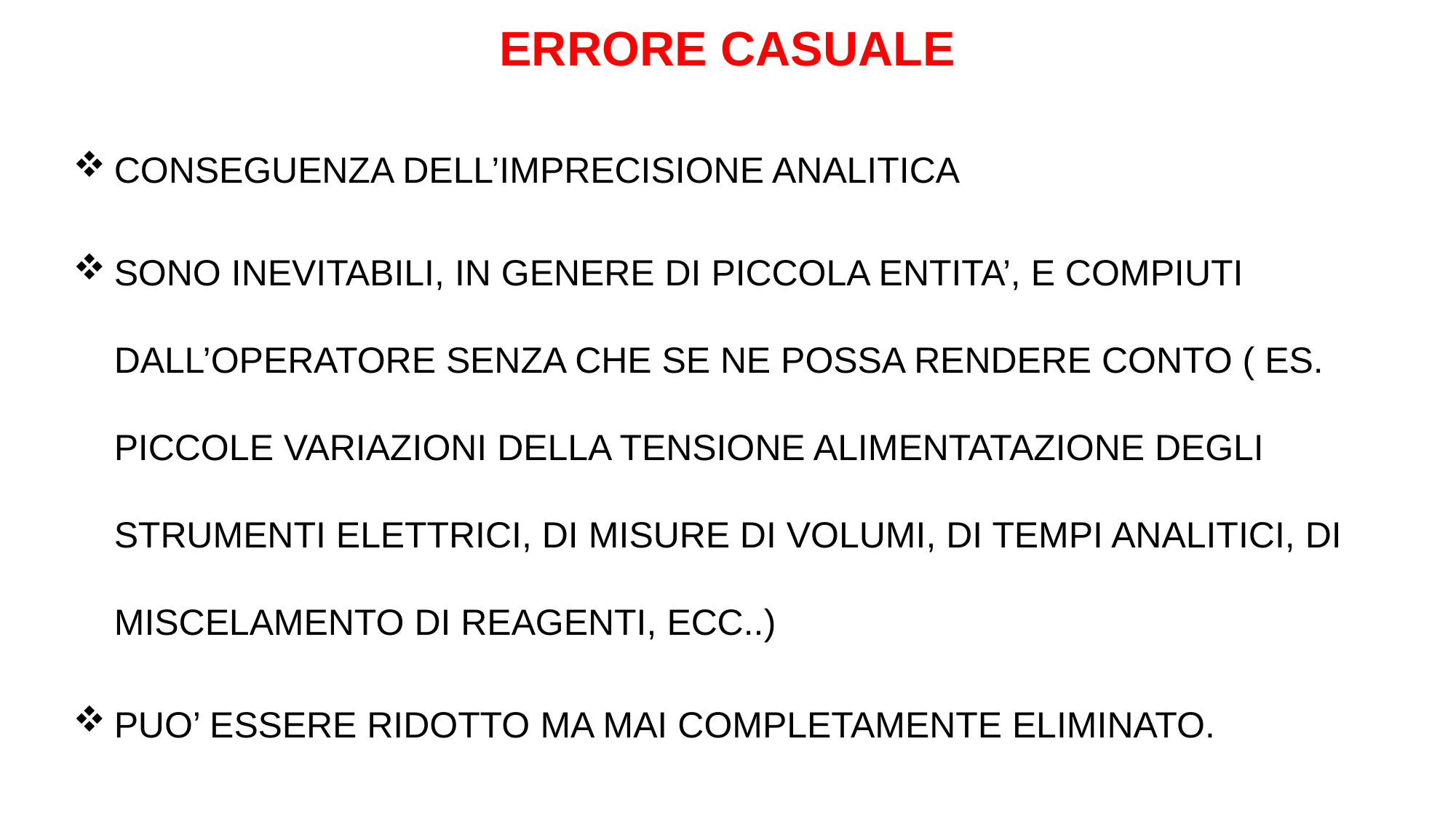

# ERRORE CASUALE
CONSEGUENZA DELL’IMPRECISIONE ANALITICA
SONO INEVITABILI, IN GENERE DI PICCOLA ENTITA’, E COMPIUTI DALL’OPERATORE SENZA CHE SE NE POSSA RENDERE CONTO ( ES. PICCOLE VARIAZIONI DELLA TENSIONE ALIMENTATAZIONE DEGLI STRUMENTI ELETTRICI, DI MISURE DI VOLUMI, DI TEMPI ANALITICI, DI MISCELAMENTO DI REAGENTI, ECC..)
PUO’ ESSERE RIDOTTO MA MAI COMPLETAMENTE ELIMINATO.